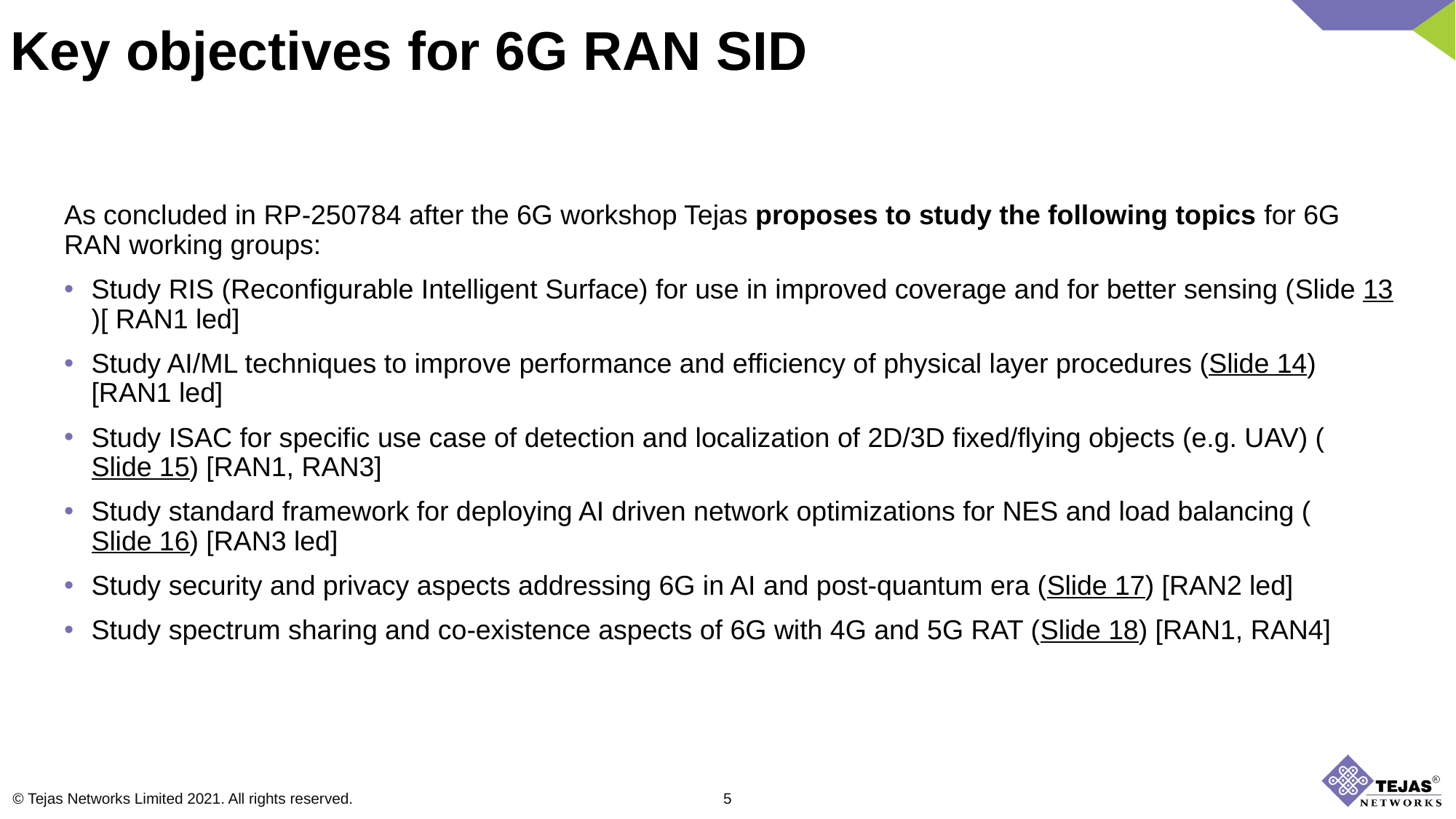

Key objectives for 6G RAN SID

As concluded in RP-250784 after the 6G workshop Tejas proposes to study the following topics for 6G RAN working groups:
Study RIS (Reconfigurable Intelligent Surface) for use in improved coverage and for better sensing (Slide 13)[ RAN1 led]
Study AI/ML techniques to improve performance and efficiency of physical layer procedures (Slide 14) [RAN1 led]
Study ISAC for specific use case of detection and localization of 2D/3D fixed/flying objects (e.g. UAV) (Slide 15) [RAN1, RAN3]
Study standard framework for deploying AI driven network optimizations for NES and load balancing (Slide 16) [RAN3 led]
Study security and privacy aspects addressing 6G in AI and post-quantum era (Slide 17) [RAN2 led]
Study spectrum sharing and co-existence aspects of 6G with 4G and 5G RAT (Slide 18) [RAN1, RAN4]